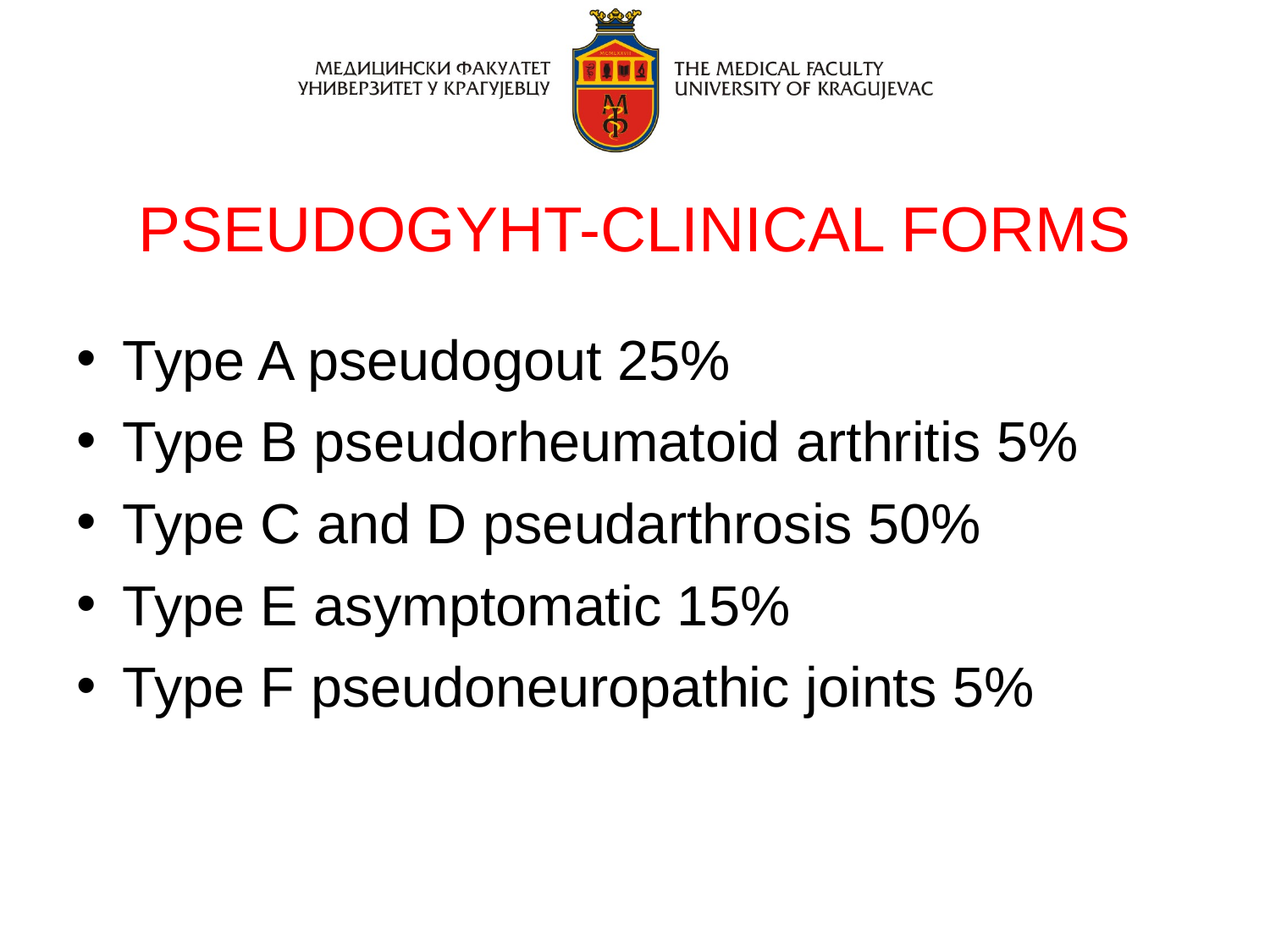

PSEUDOGYHT-CLINICAL FORMS
Type A pseudogout 25%
Type B pseudorheumatoid arthritis 5%
Type C and D pseudarthrosis 50%
Type E asymptomatic 15%
Type F pseudoneuropathic joints 5%